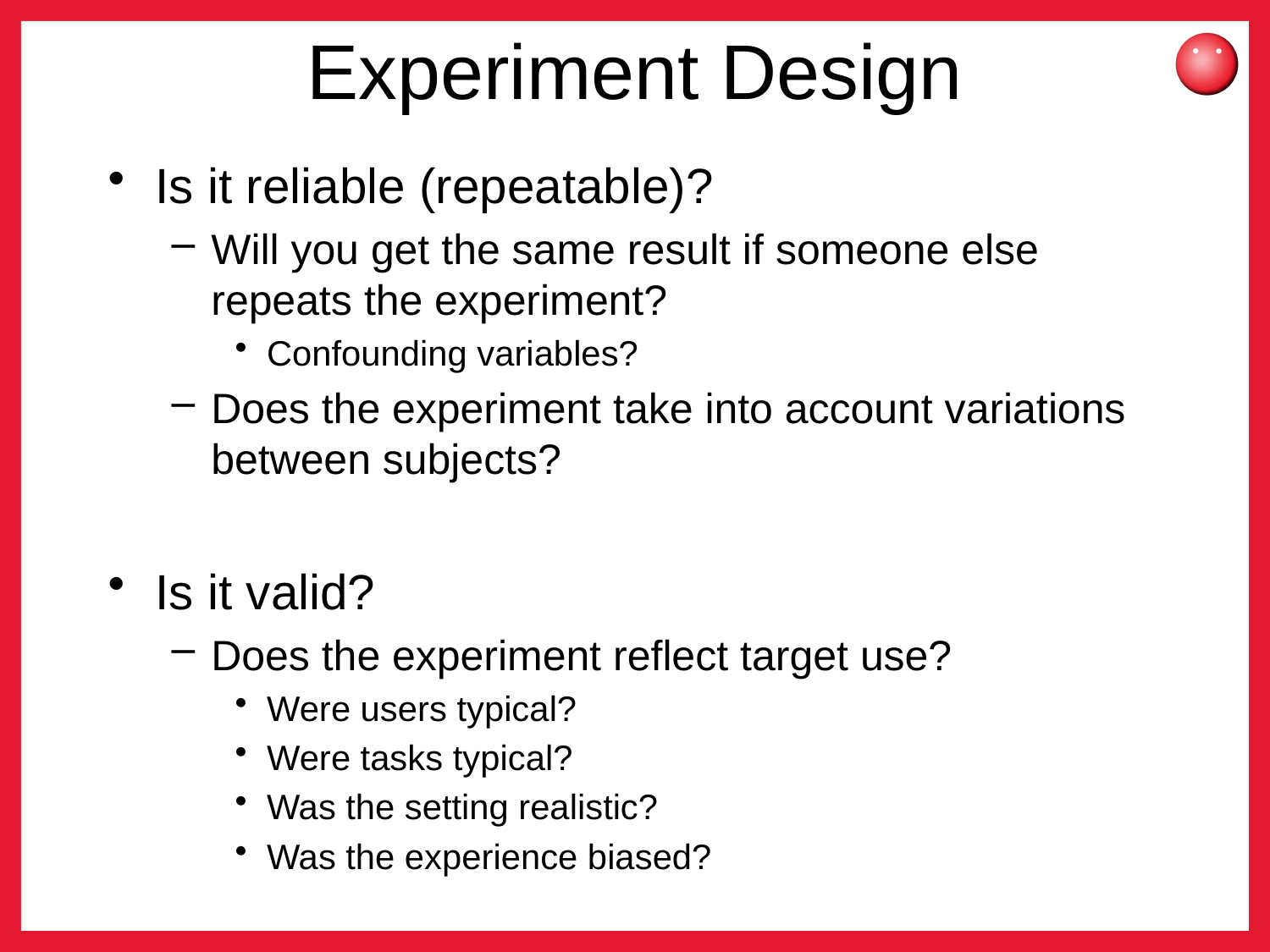

# Experiment Design
Is it reliable (repeatable)?
Will you get the same result if someone else repeats the experiment?
Confounding variables?
Does the experiment take into account variations between subjects?

Is it valid?
Does the experiment reflect target use?
Were users typical?
Were tasks typical?
Was the setting realistic?
Was the experience biased?